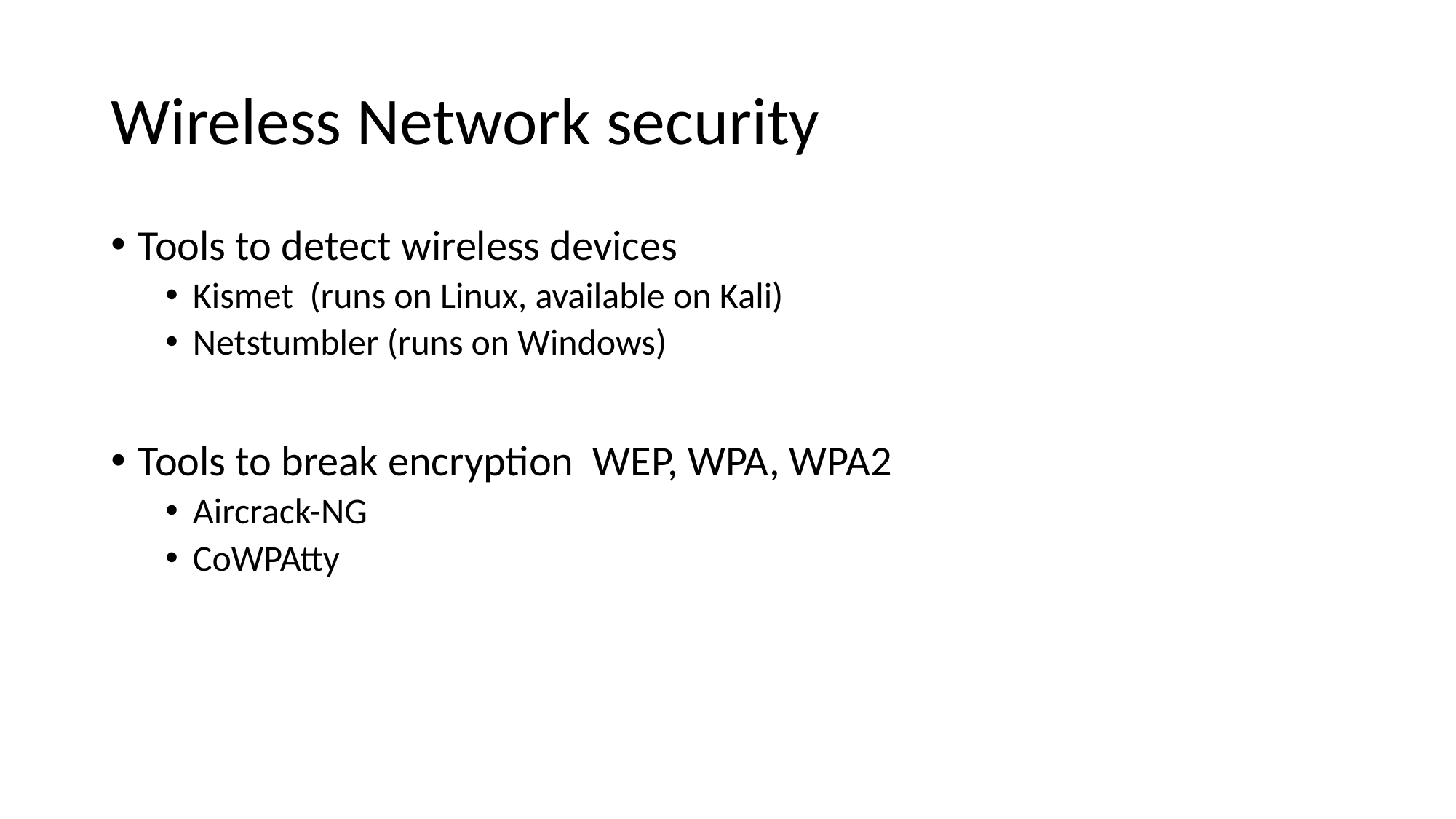

# Wireless Network security
Tools to detect wireless devices
Kismet  (runs on Linux, available on Kali)
Netstumbler (runs on Windows)

Tools to break encryption  WEP, WPA, WPA2
Aircrack-NG
CoWPAtty